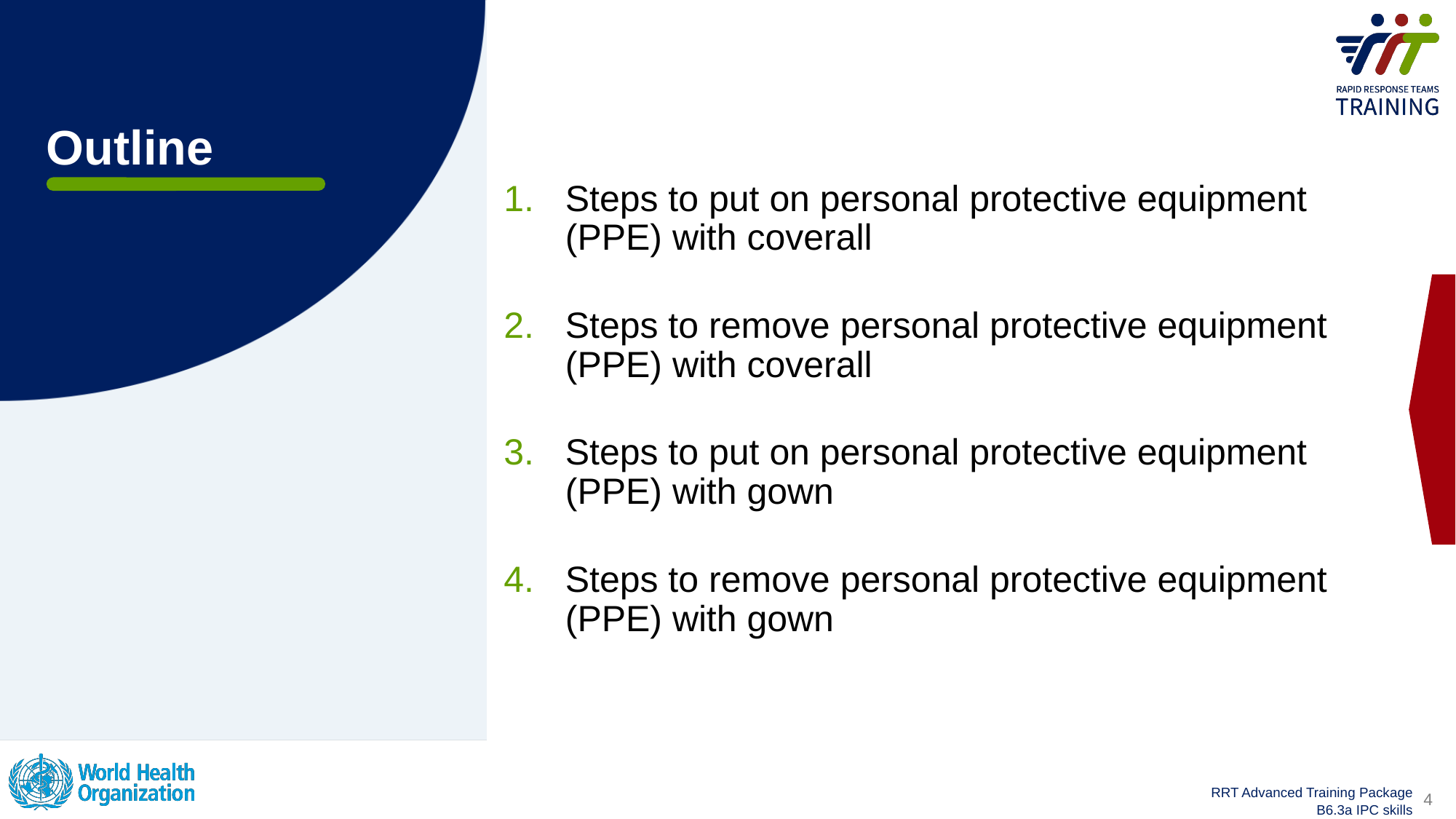

# Outline
Steps to put on personal protective equipment (PPE) with coverall

Steps to remove personal protective equipment (PPE) with coverall

Steps to put on personal protective equipment (PPE) with gown

Steps to remove personal protective equipment (PPE) with gown